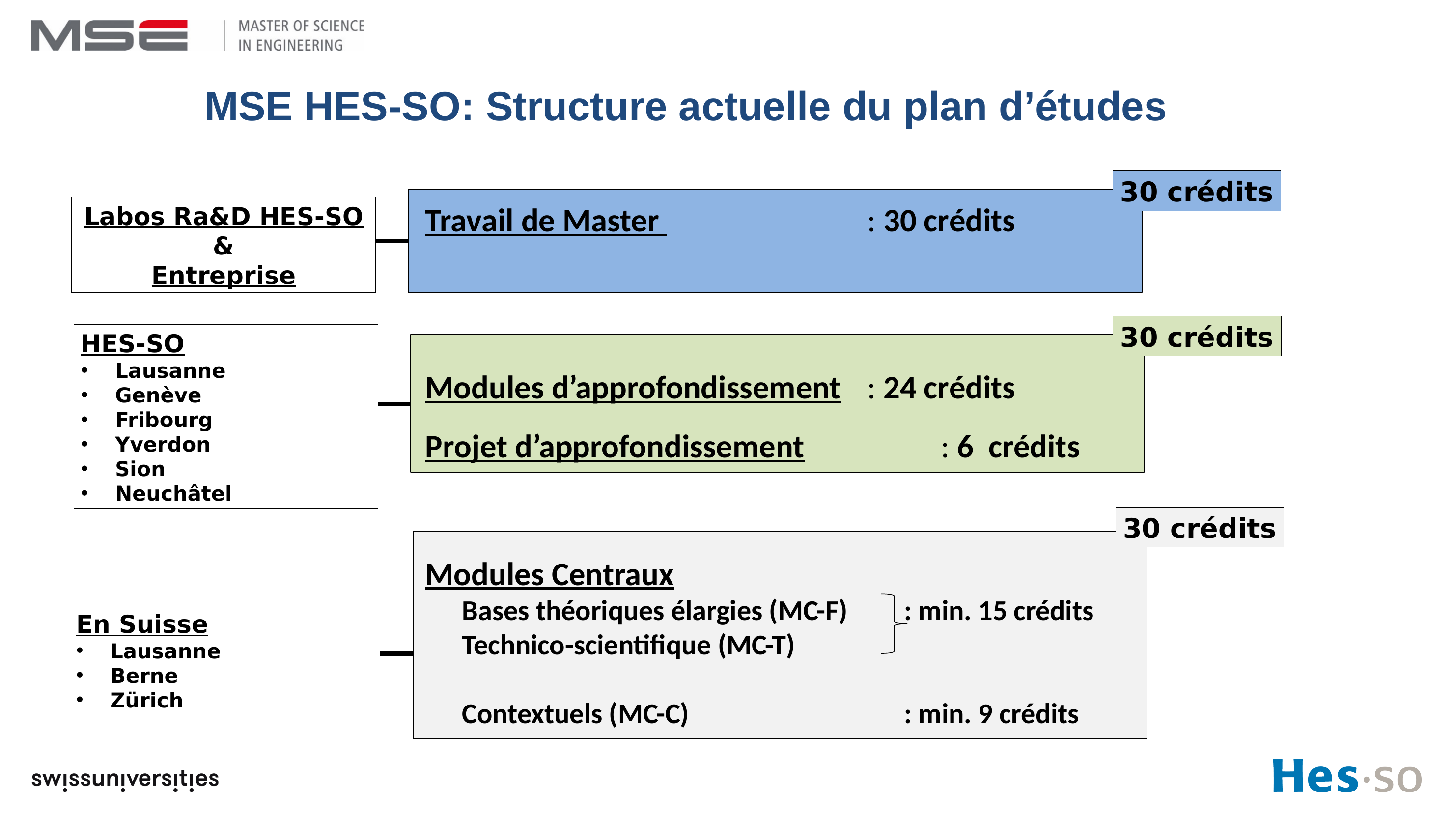

# MSE HES-SO: Structure actuelle du plan d’études

Travail de Master 			: 30 crédits

Modules d’approfondissement 	: 24 crédits
Projet d’approfondissement 		: 6  crédits

Modules Centraux
Bases théoriques élargies (MC-F) 	: min. 15 crédits
Technico-scientifique (MC-T)
Contextuels (MC-C)			: min. 9 crédits

30 crédits

Labos Ra&D HES-SO
&
Entreprise
30 crédits
HES-SO
Lausanne
Genève
Fribourg
Yverdon
Sion
Neuchâtel

30 crédits

En Suisse
Lausanne
Berne
Zürich